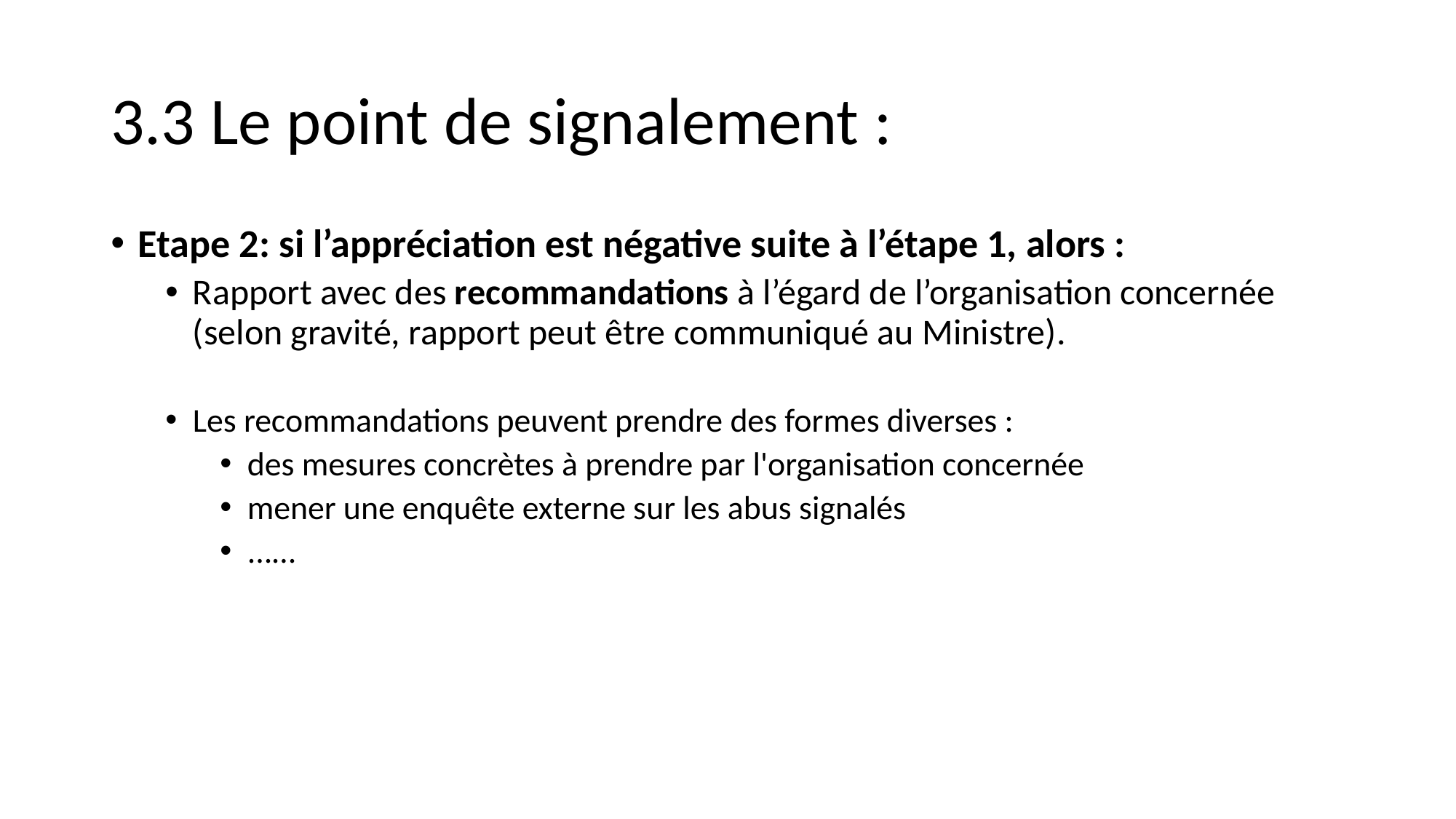

# 3.3 Le point de signalement :
Etape 2: si l’appréciation est négative suite à l’étape 1, alors :
Rapport avec des recommandations à l’égard de l’organisation concernée (selon gravité, rapport peut être communiqué au Ministre).

Les recommandations peuvent prendre des formes diverses :
des mesures concrètes à prendre par l'organisation concernée
mener une enquête externe sur les abus signalés
...…